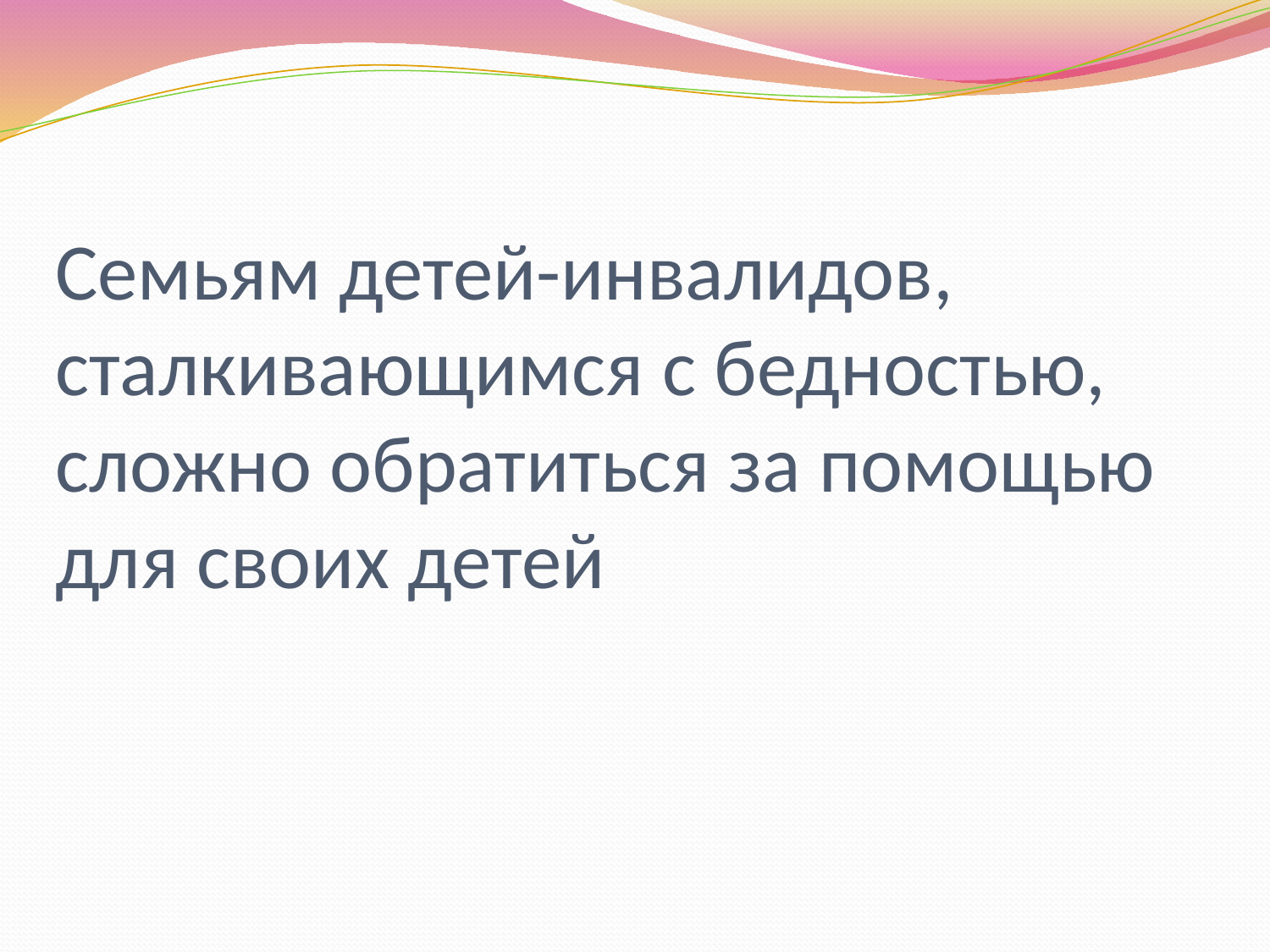

# Семьям детей-инвалидов, сталкивающимся с бедностью, сложно обратиться за помощью для своих детей